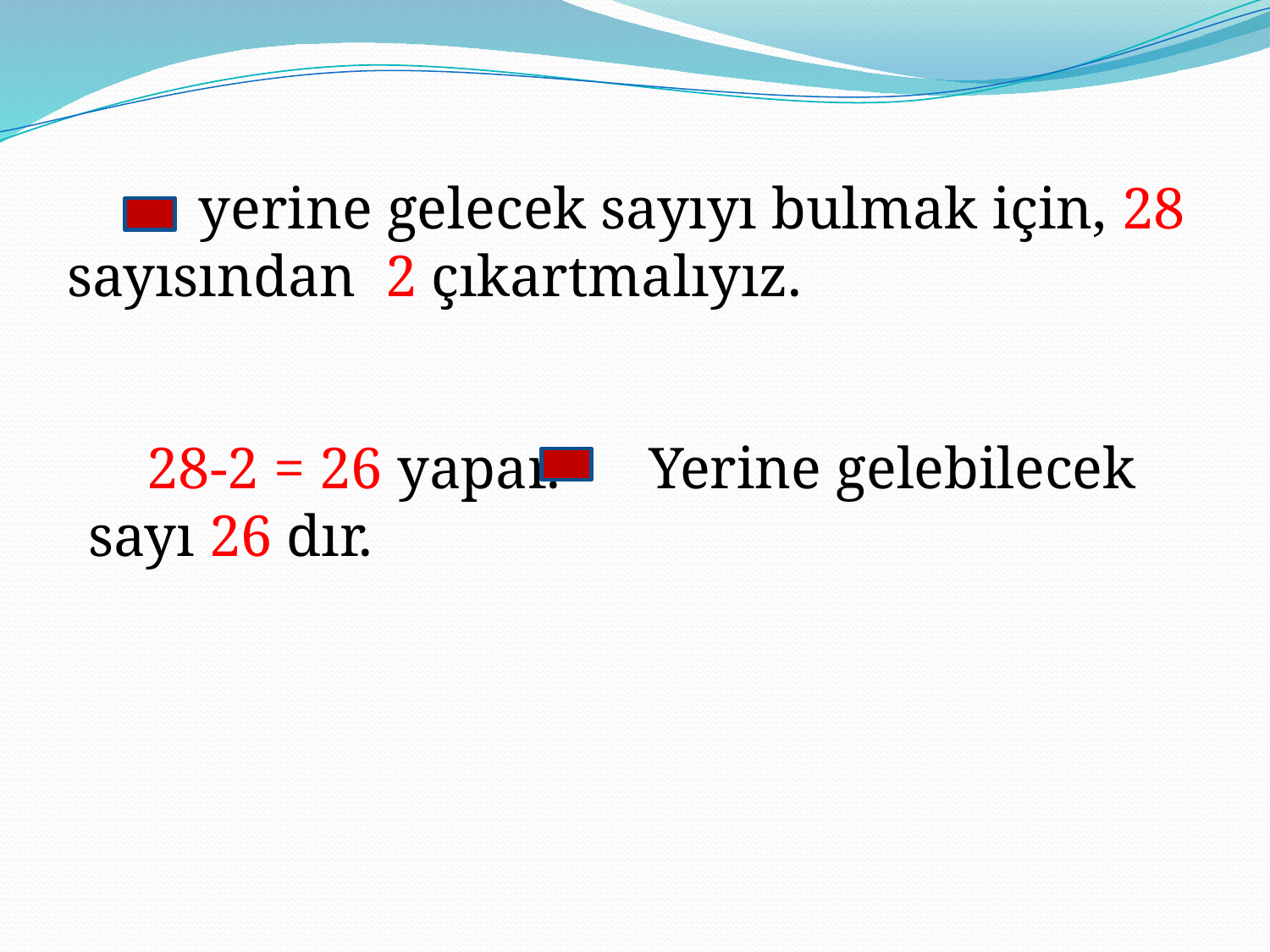

yerine gelecek sayıyı bulmak için, 28 sayısından  2 çıkartmalıyız.

    28-2 = 26 yapar.      Yerine gelebilecek sayı 26 dır.